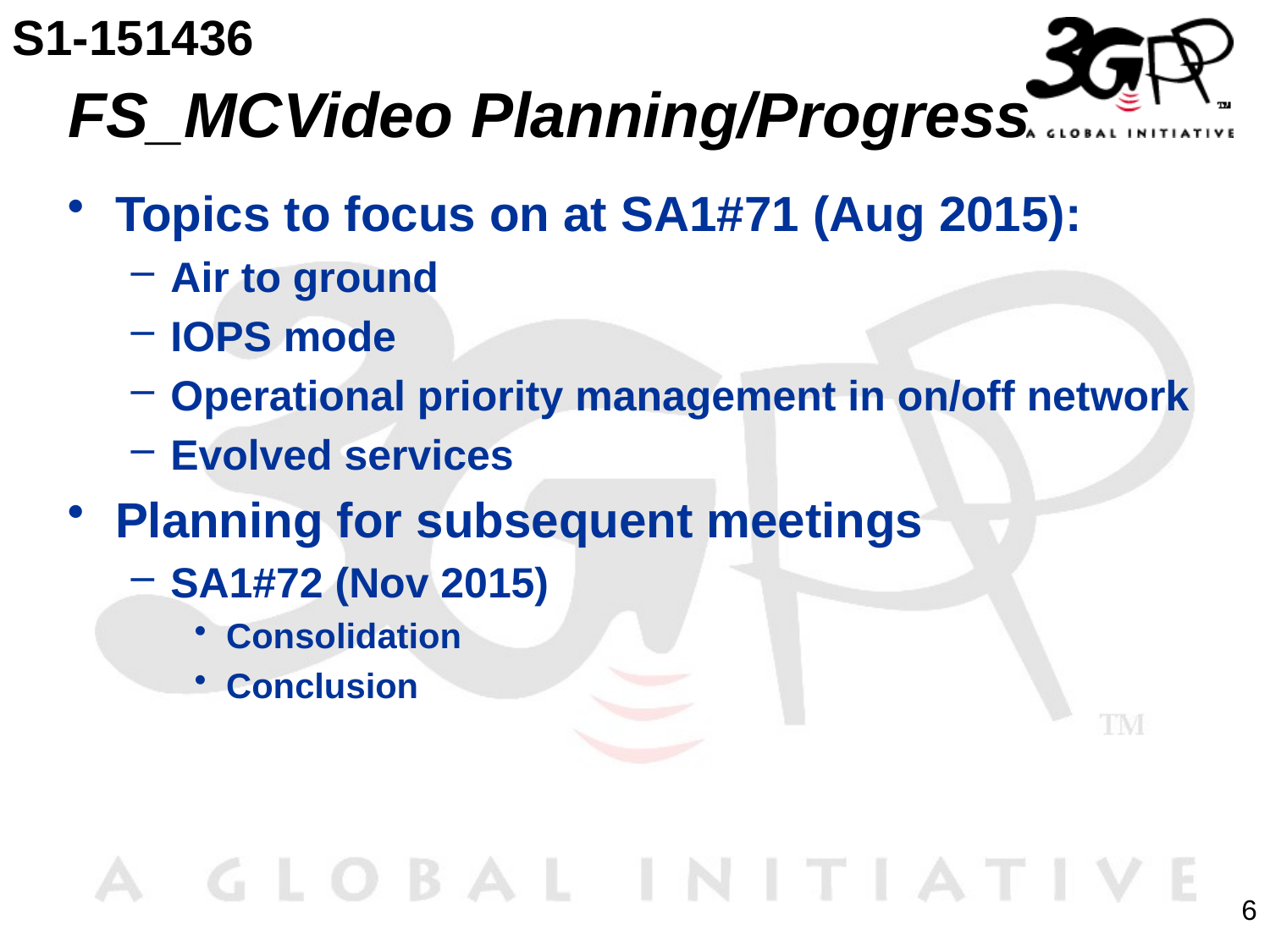

S1-151436
# FS_MCVideo Planning/Progress
Topics to focus on at SA1#71 (Aug 2015):
Air to ground
IOPS mode
Operational priority management in on/off network
Evolved services
Planning for subsequent meetings
SA1#72 (Nov 2015)
Consolidation
Conclusion
6